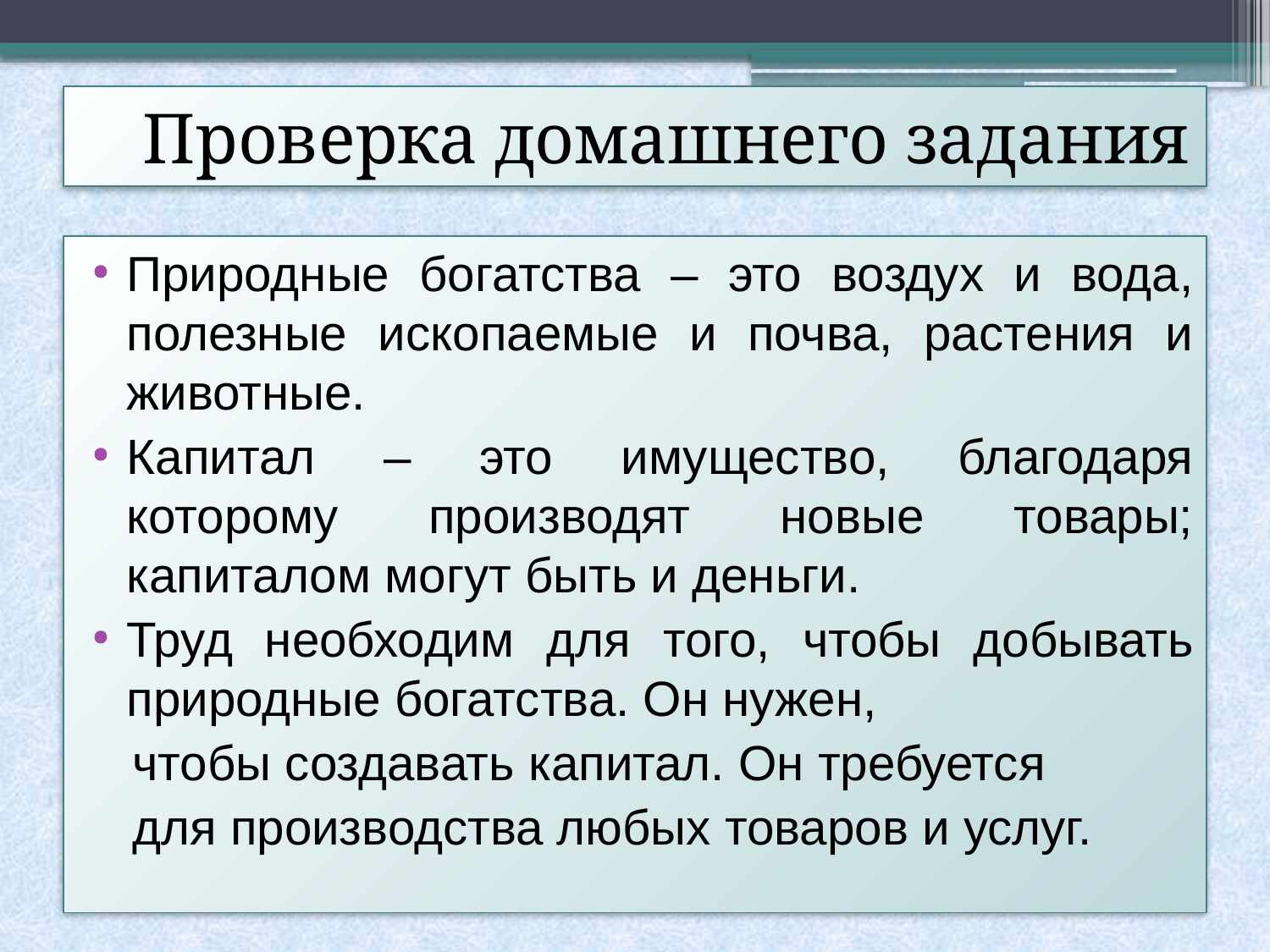

# Проверка домашнего задания
Природные богатства – это воздух и вода, полезные ископаемые и почва, растения и животные.
Капитал – это имущество, благодаря которому производят новые товары; капиталом могут быть и деньги.
Труд необходим для того, чтобы добывать природные богатства. Он нужен,
   чтобы создавать капитал. Он требуется
   для производства любых товаров и услуг.